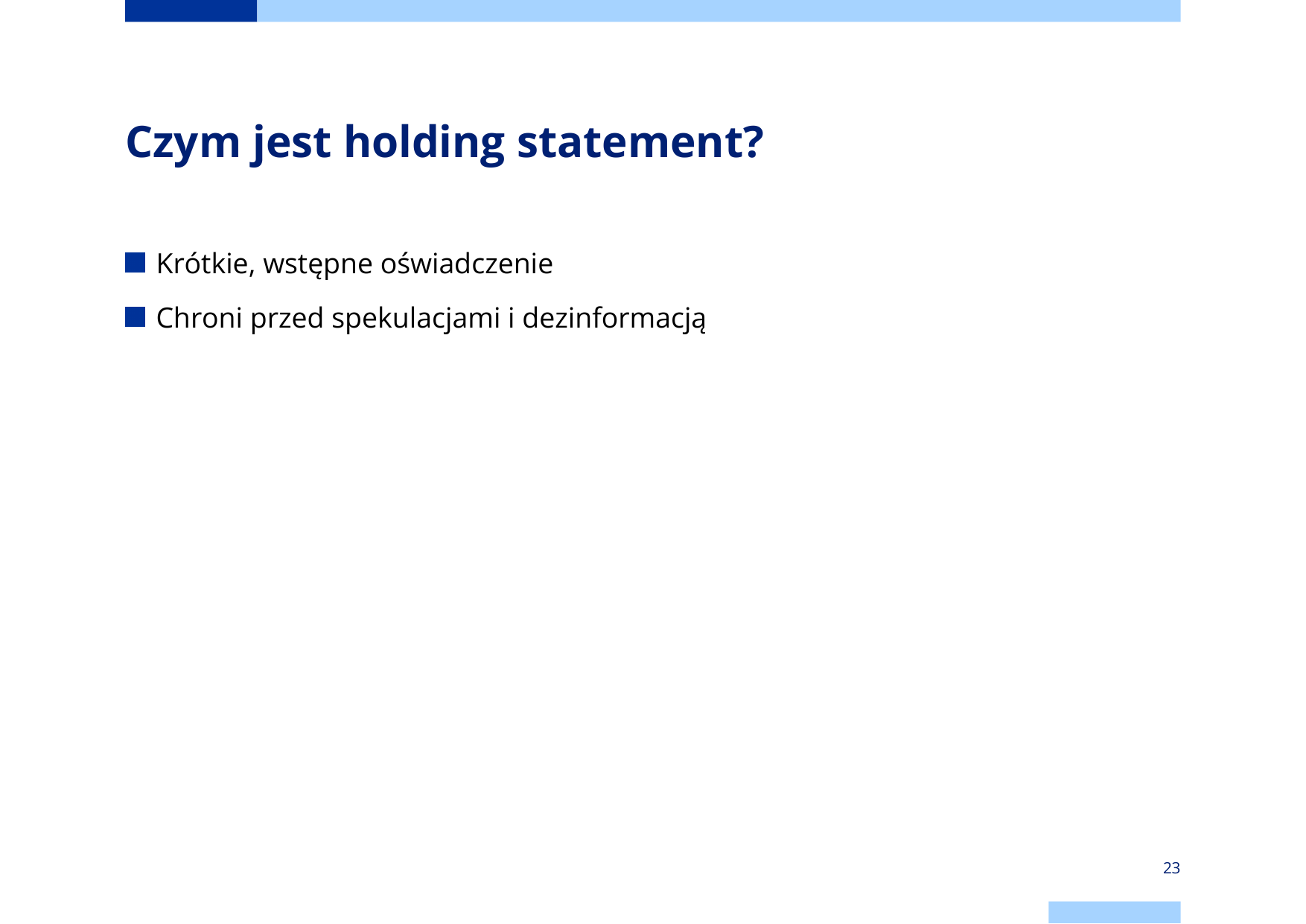

# Czym jest holding statement?
Krótkie, wstępne oświadczenie
Chroni przed spekulacjami i dezinformacją
23